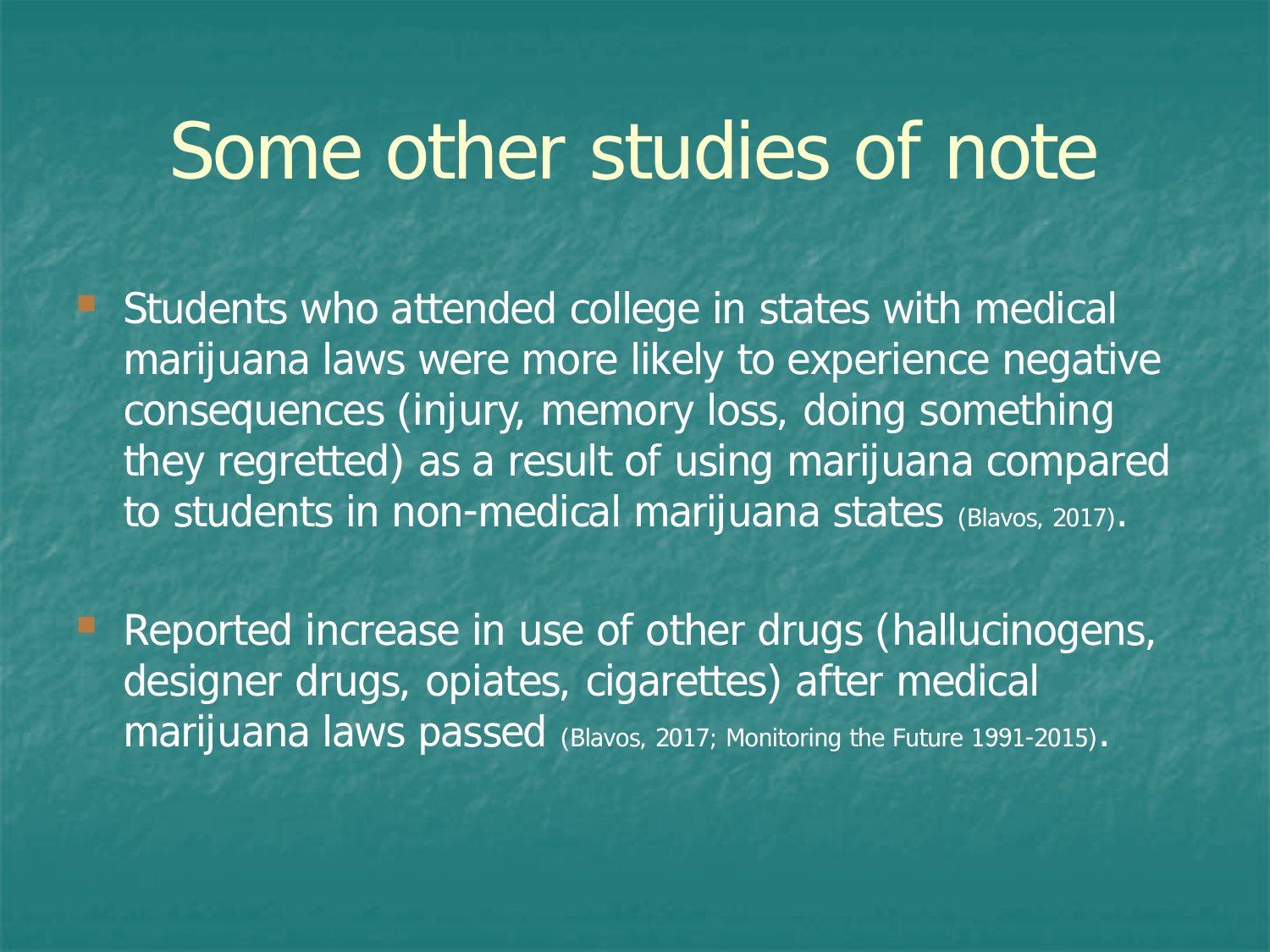

# Some other studies of note
Students who attended college in states with medical marijuana laws were more likely to experience negative consequences (injury, memory loss, doing something they regretted) as a result of using marijuana compared to students in non-medical marijuana states (Blavos, 2017).

Reported increase in use of other drugs (hallucinogens, designer drugs, opiates, cigarettes) after medical marijuana laws passed (Blavos, 2017; Monitoring the Future 1991-2015).